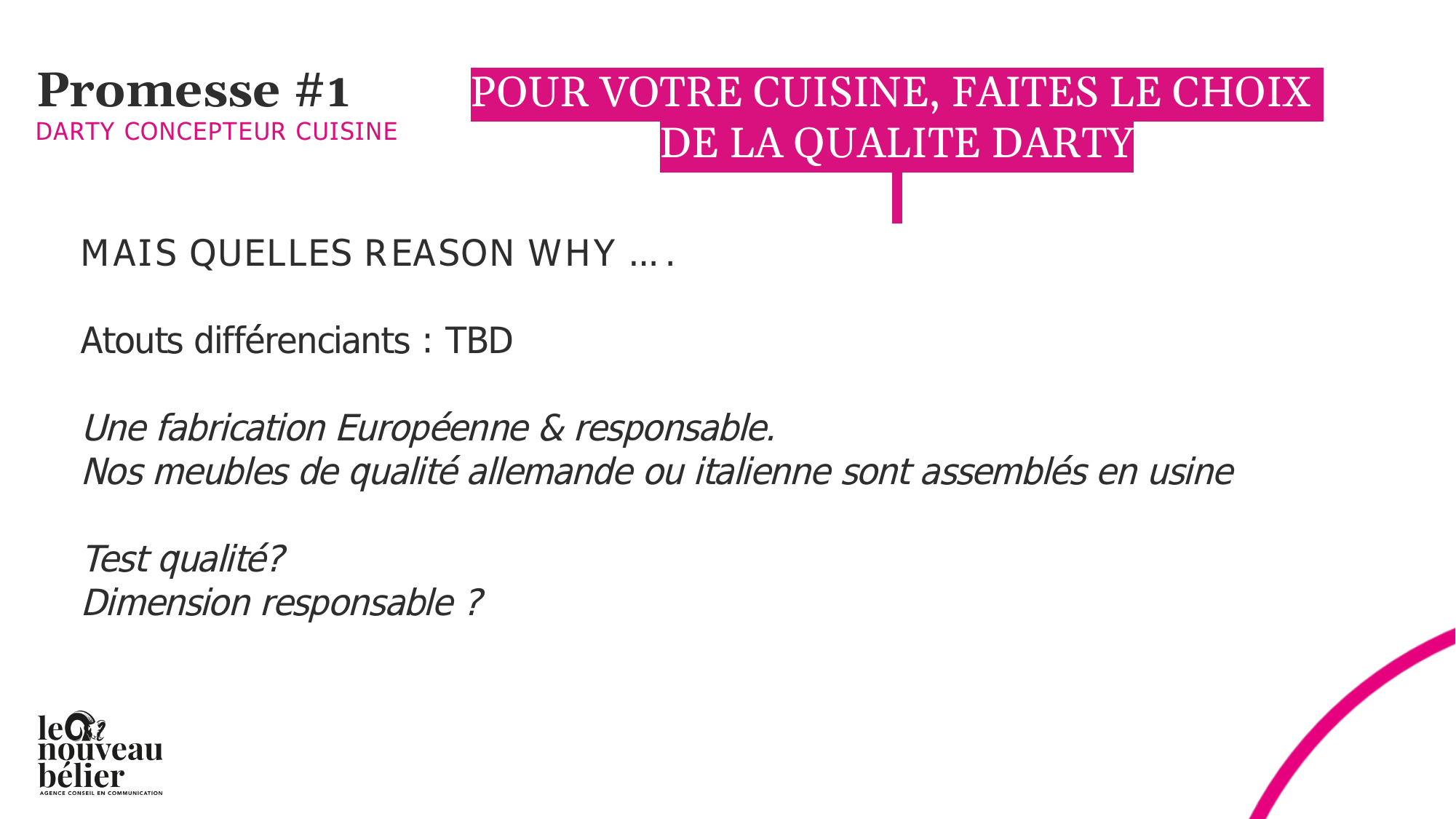

# Promesse #1
POUR VOTRE CUISINE, FAITES LE CHOIX
DE LA QUALITE DARTY
Darty Concepteur cuisine
MAIS QUELLES REASON WHY ….

Atouts différenciants : TBD

Une fabrication Européenne & responsable.
Nos meubles de qualité allemande ou italienne sont assemblés en usine

Test qualité?
Dimension responsable ?